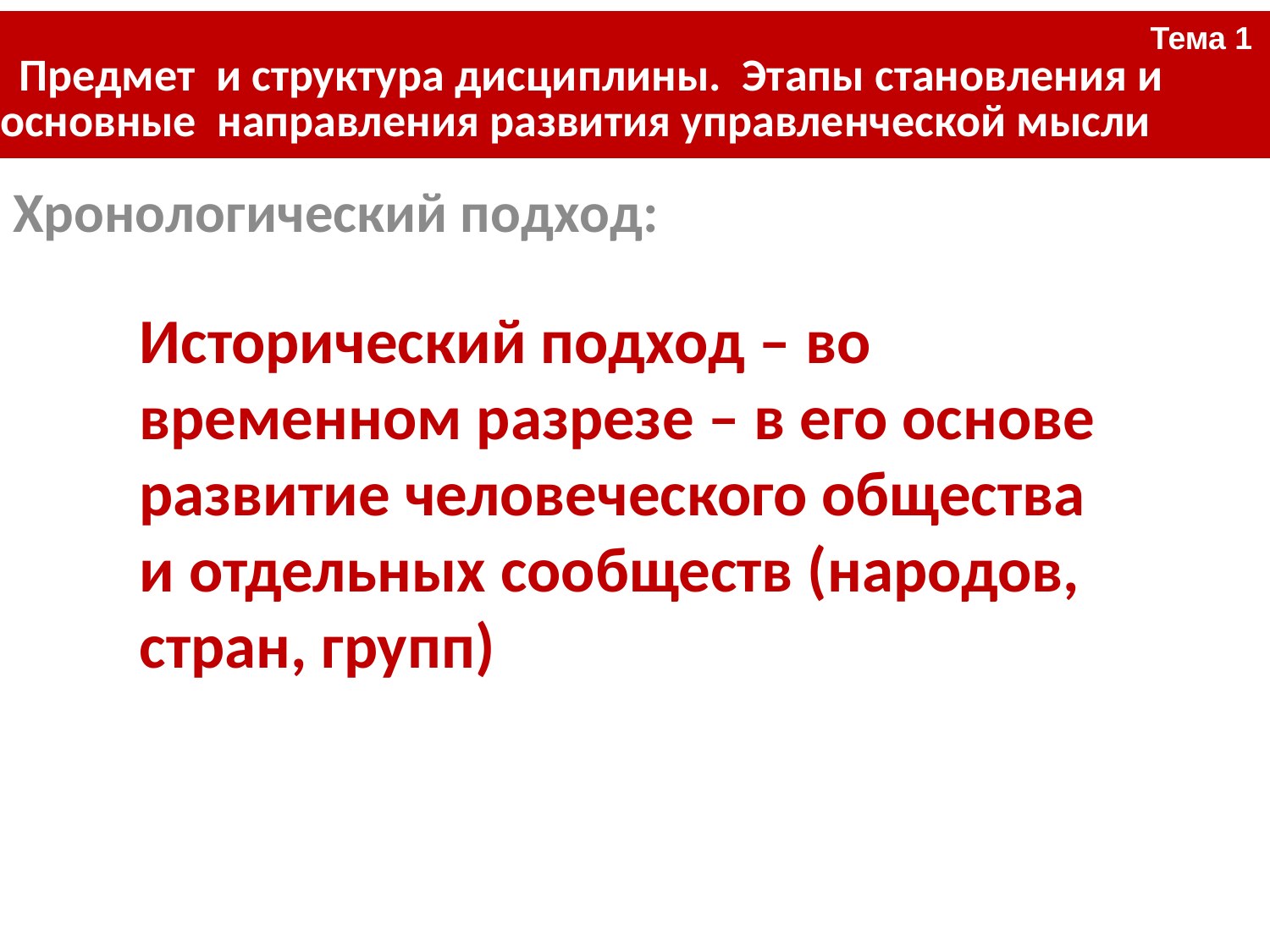

| Тема 1 Предмет и структура дисциплины. Этапы становления и основные направления развития управленческой мысли |
| --- |
#
Хронологический подход:

Исторический подход – во временном разрезе – в его основе развитие человеческого общества и отдельных сообществ (народов, стран, групп)